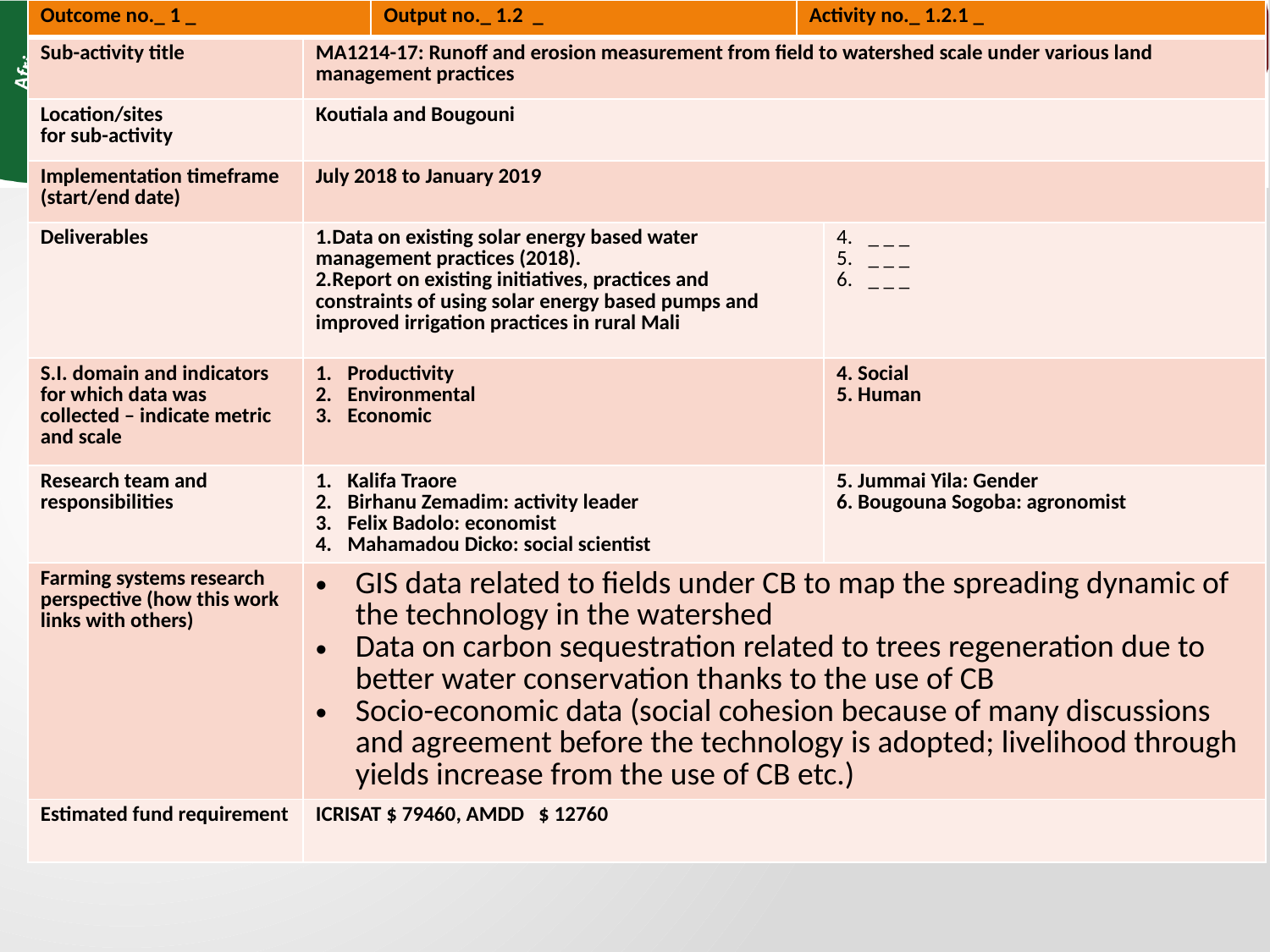

| Outcome no.\_ 1 \_ |  | Output no.\_ 1.2 \_ | Activity no.\_ 1.2.1 \_ |  |
| --- | --- | --- | --- | --- |
| Sub-activity title | MA1214-17: Runoff and erosion measurement from field to watershed scale under various land management practices |  |  |  |
| Location/sites for sub-activity | Koutiala and Bougouni |  |  |  |
| Implementation timeframe (start/end date) | July 2018 to January 2019 |  |  |  |
| Deliverables | Data on existing solar energy based water management practices (2018). Report on existing initiatives, practices and constraints of using solar energy based pumps and improved irrigation practices in rural Mali |  |  | \_ \_ \_ \_ \_ \_ \_ \_ \_ |
| S.I. domain and indicators for which data was collected – indicate metric and scale | Productivity Environmental Economic |  |  | 4. Social 5. Human |
| Research team and responsibilities | Kalifa Traore Birhanu Zemadim: activity leader Felix Badolo: economist Mahamadou Dicko: social scientist |  |  | 5. Jummai Yila: Gender 6. Bougouna Sogoba: agronomist |
| Farming systems research perspective (how this work links with others) | GIS data related to fields under CB to map the spreading dynamic of the technology in the watershed Data on carbon sequestration related to trees regeneration due to better water conservation thanks to the use of CB Socio-economic data (social cohesion because of many discussions and agreement before the technology is adopted; livelihood through yields increase from the use of CB etc.) |  |  |  |
| Estimated fund requirement | ICRISAT $ 79460, AMDD $ 12760 |  |  |  |